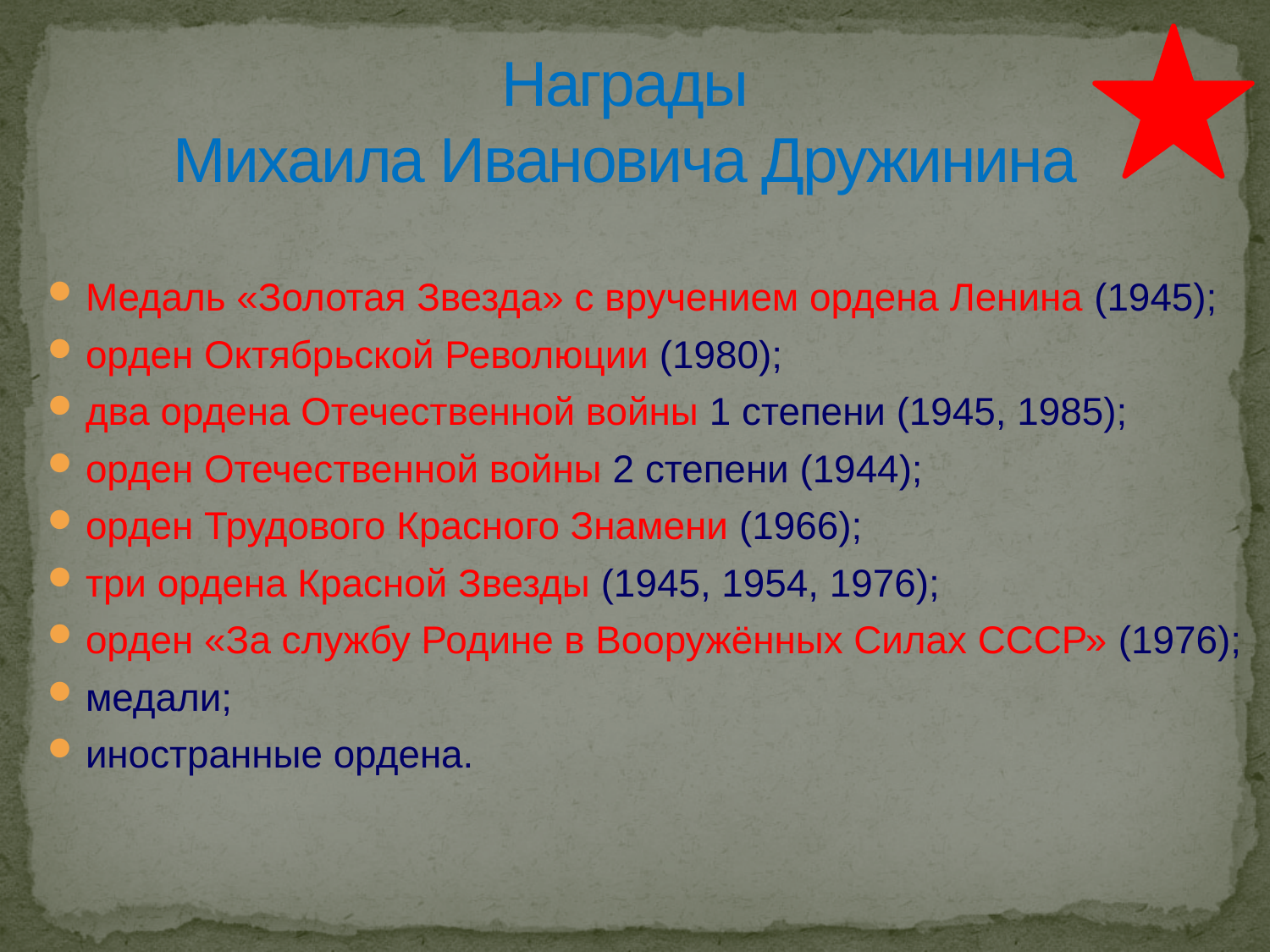

# Награды Михаила Ивановича Дружинина
Медаль «Золотая Звезда» с вручением ордена Ленина (1945);
орден Октябрьской Революции (1980);
два ордена Отечественной войны 1 степени (1945, 1985);
орден Отечественной войны 2 степени (1944);
орден Трудового Красного Знамени (1966);
три ордена Красной Звезды (1945, 1954, 1976);
орден «За службу Родине в Вооружённых Силах СССР» (1976);
медали;
иностранные ордена.